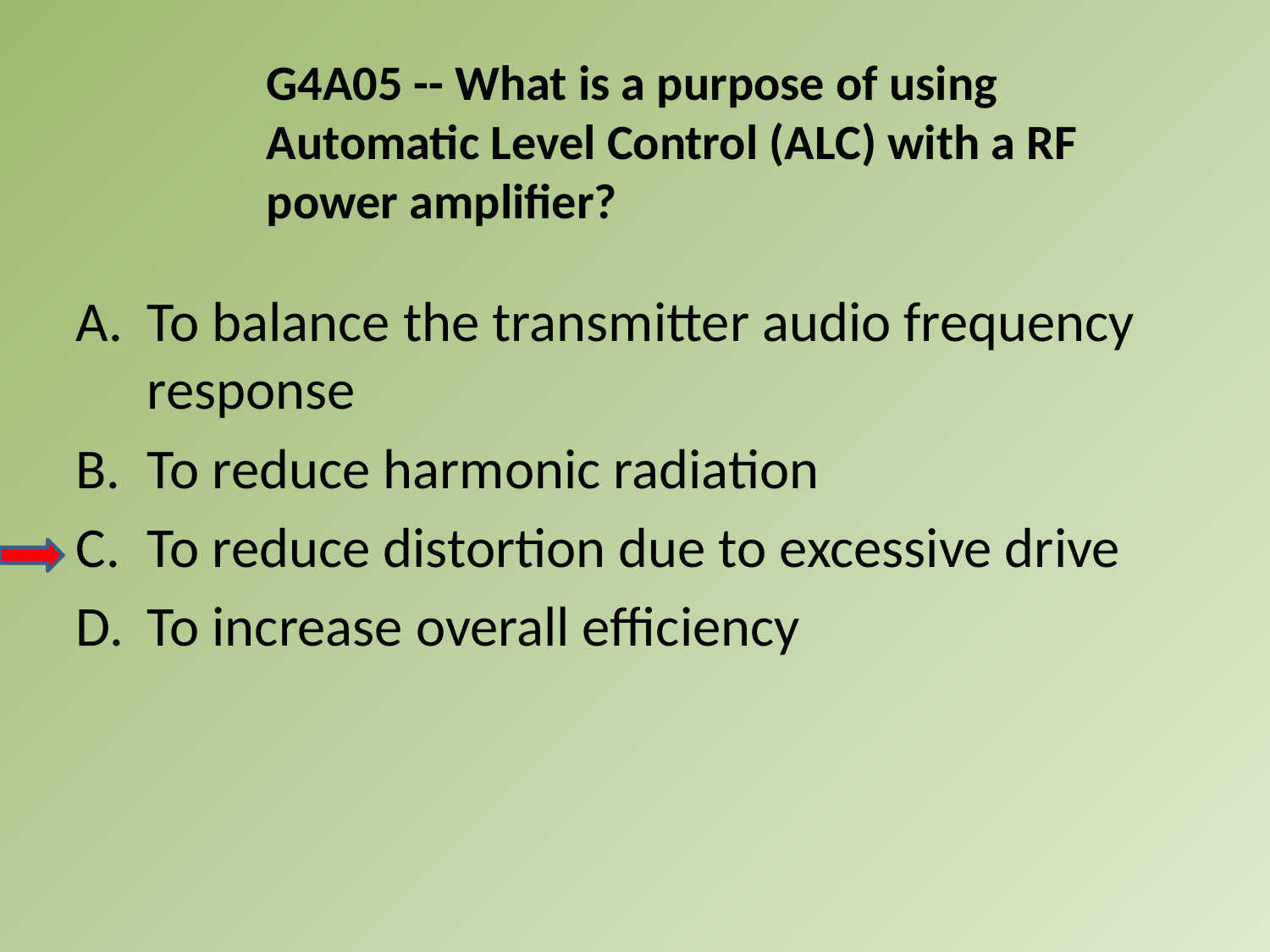

G4A05 -- What is a purpose of using Automatic Level Control (ALC) with a RF power amplifier?
A.	To balance the transmitter audio frequency response
B.	To reduce harmonic radiation
C.	To reduce distortion due to excessive drive
D.	To increase overall efficiency